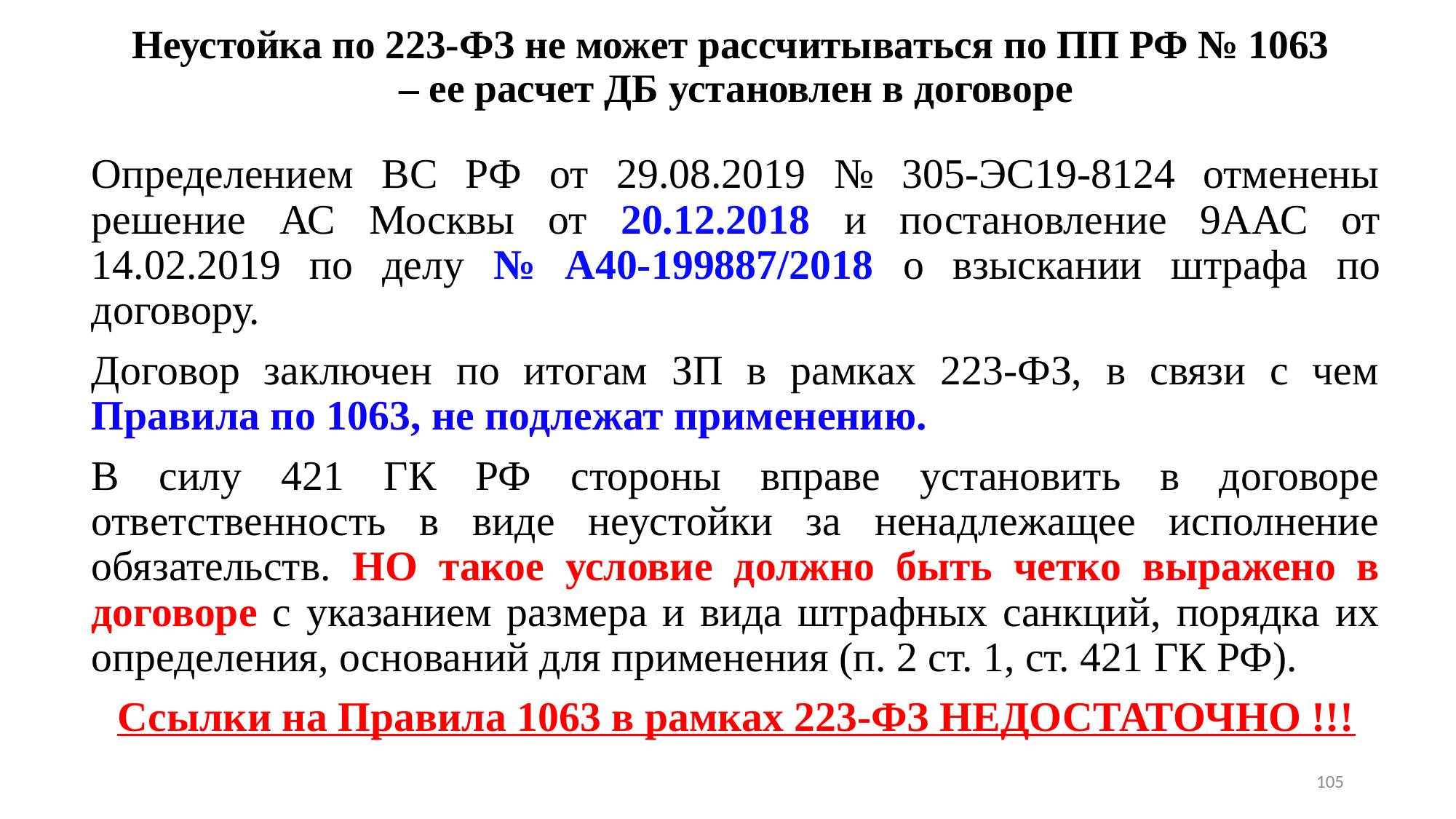

# Неустойка по 223-ФЗ не может рассчитываться по ПП РФ № 1063 – ее расчет ДБ установлен в договоре
Определением ВС РФ от 29.08.2019 № 305-ЭС19-8124 отменены решение АС Москвы от 20.12.2018 и постановление 9ААС от 14.02.2019 по делу № А40-199887/2018 о взыскании штрафа по договору.
Договор заключен по итогам ЗП в рамках 223-ФЗ, в связи с чем Правила по 1063, не подлежат применению.
В силу 421 ГК РФ стороны вправе установить в договоре ответственность в виде неустойки за ненадлежащее исполнение обязательств. НО такое условие должно быть четко выражено в договоре с указанием размера и вида штрафных санкций, порядка их определения, оснований для применения (п. 2 ст. 1, ст. 421 ГК РФ).
Ссылки на Правила 1063 в рамках 223-ФЗ НЕДОСТАТОЧНО !!!
105